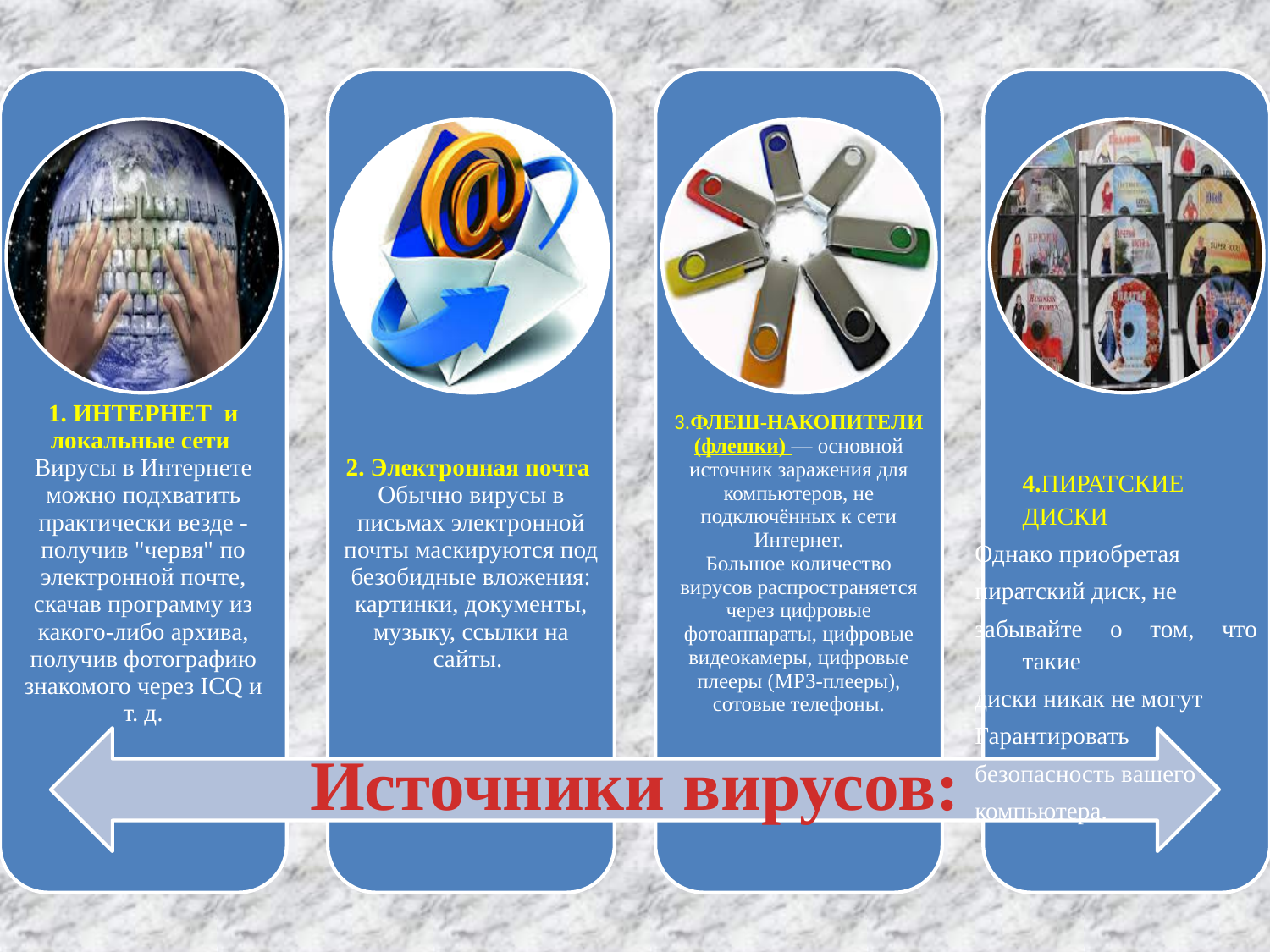

1. ИНТЕРНЕТ  и локальные сети
Вирусы в Интернете можно подхватить практически везде - получив "червя" по электронной почте, скачав программу из какого-либо архива, получив фотографию знакомого через ICQ и т. д.
2. Электронная почта
Обычно вирусы в письмах электронной почты маскируются под безобидные вложения: картинки, документы, музыку, ссылки на сайты.
3.ФЛЕШ-НАКОПИТЕЛИ
(флешки) — основной источник заражения для компьютеров, не подключённых к сети Интернет.
Большое количество вирусов распространяется через цифровые фотоаппараты, цифровые видеокамеры, цифровые плееры (MP3-плееры), сотовые телефоны.

		                  4.ПИРАТСКИЕ ДИСКИ
Однако приобретая
пиратский диск, не
забывайте о том, что такие
диски никак не могут
Гарантировать
безопасность вашего
компьютера.
Источники вирусов: